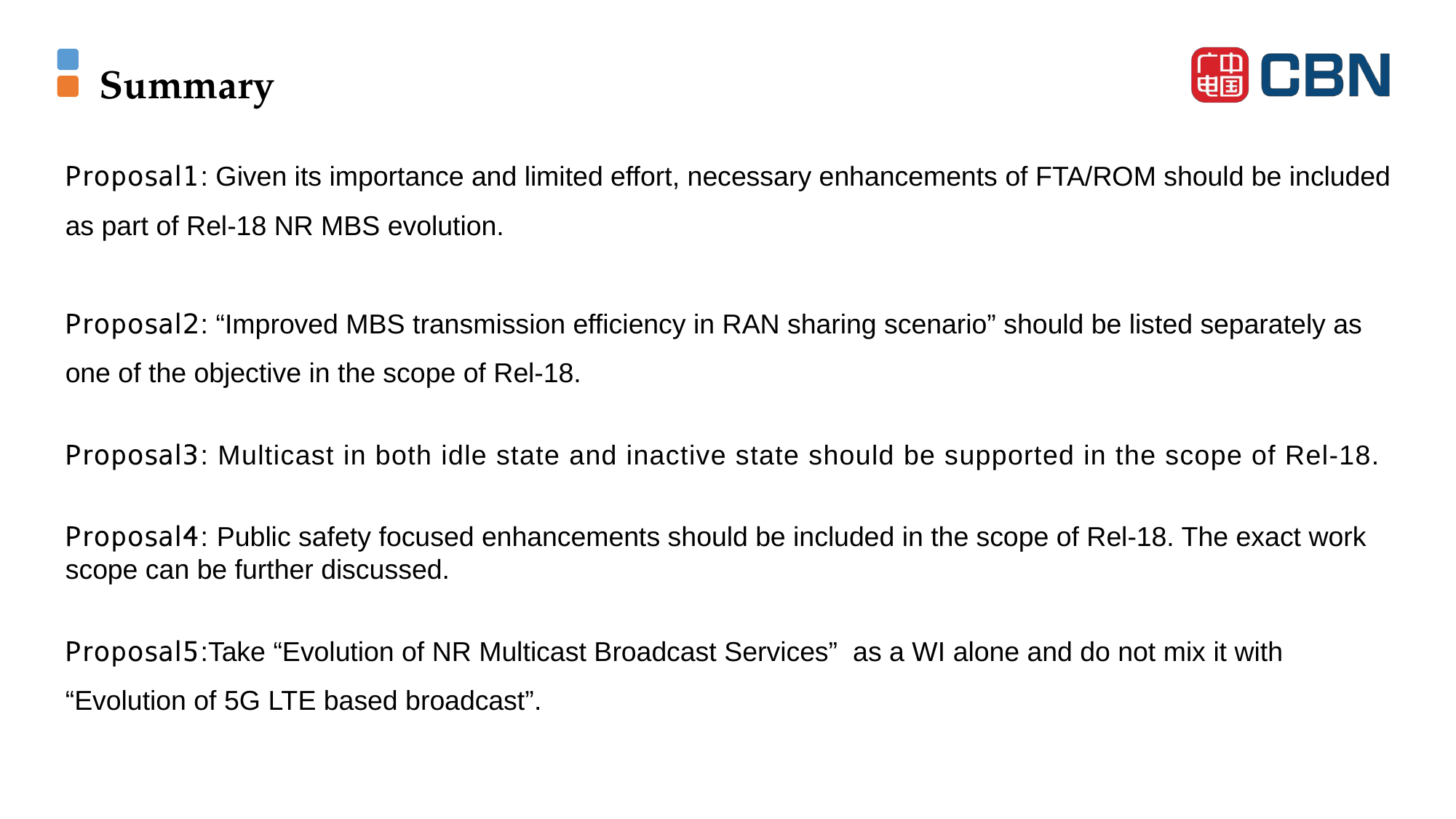

# Summary
Proposal1: Given its importance and limited effort, necessary enhancements of FTA/ROM should be included as part of Rel-18 NR MBS evolution.

Proposal2: “Improved MBS transmission efficiency in RAN sharing scenario” should be listed separately as one of the objective in the scope of Rel-18.

Proposal3: Multicast in both idle state and inactive state should be supported in the scope of Rel-18.

Proposal4: Public safety focused enhancements should be included in the scope of Rel-18. The exact work scope can be further discussed.

Proposal5:Take “Evolution of NR Multicast Broadcast Services”  as a WI alone and do not mix it with “Evolution of 5G LTE based broadcast”.